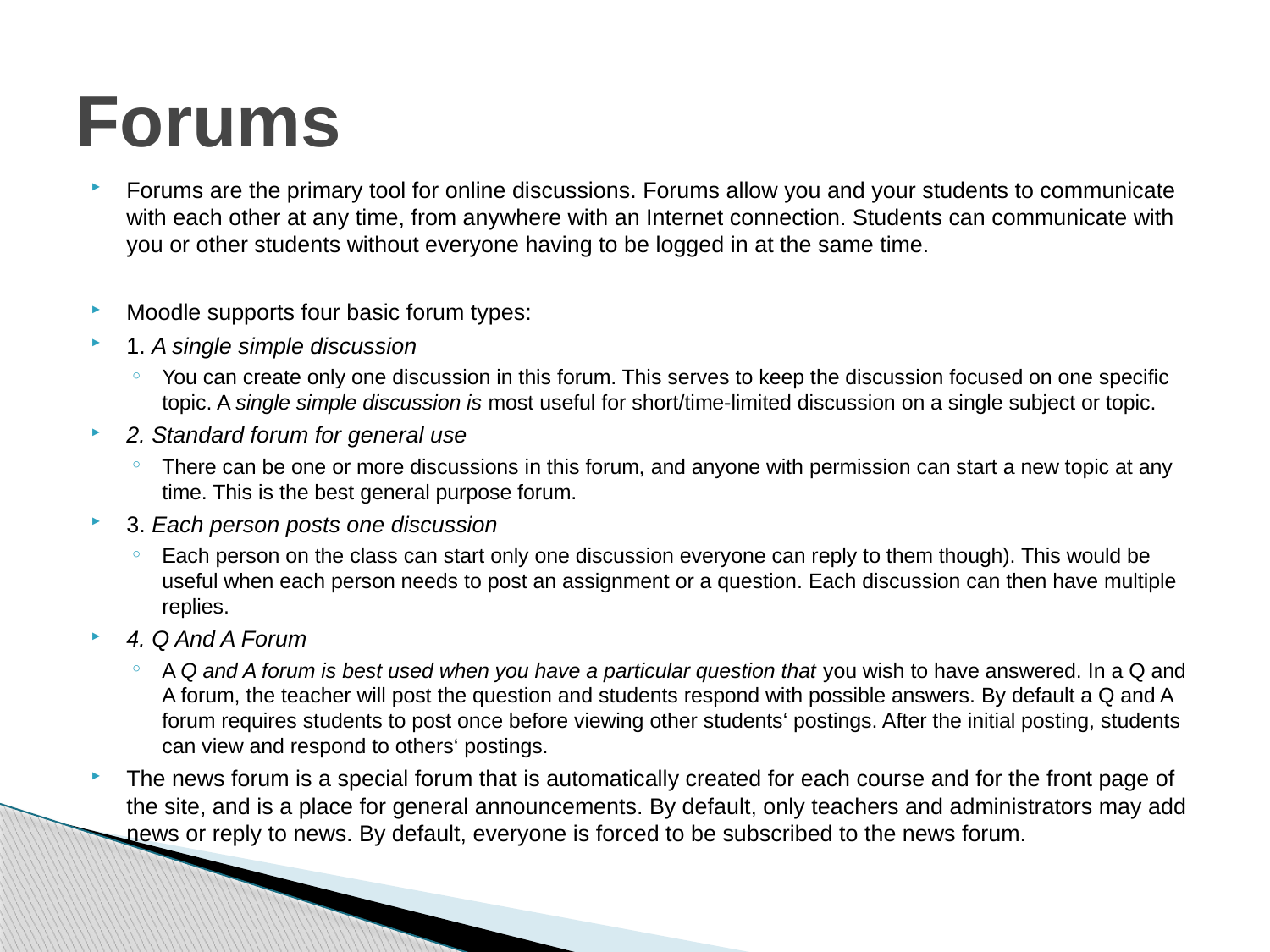

# Forums
Forums are the primary tool for online discussions. Forums allow you and your students to communicate with each other at any time, from anywhere with an Internet connection. Students can communicate with you or other students without everyone having to be logged in at the same time.

Moodle supports four basic forum types:
1. A single simple discussion
You can create only one discussion in this forum. This serves to keep the discussion focused on one specific topic. A single simple discussion is most useful for short/time-limited discussion on a single subject or topic.
2. Standard forum for general use
There can be one or more discussions in this forum, and anyone with permission can start a new topic at any time. This is the best general purpose forum.
3. Each person posts one discussion
Each person on the class can start only one discussion everyone can reply to them though). This would be useful when each person needs to post an assignment or a question. Each discussion can then have multiple replies.
4. Q And A Forum
A Q and A forum is best used when you have a particular question that you wish to have answered. In a Q and A forum, the teacher will post the question and students respond with possible answers. By default a Q and A forum requires students to post once before viewing other students‘ postings. After the initial posting, students can view and respond to others‘ postings.
The news forum is a special forum that is automatically created for each course and for the front page of the site, and is a place for general announcements. By default, only teachers and administrators may add news or reply to news. By default, everyone is forced to be subscribed to the news forum.